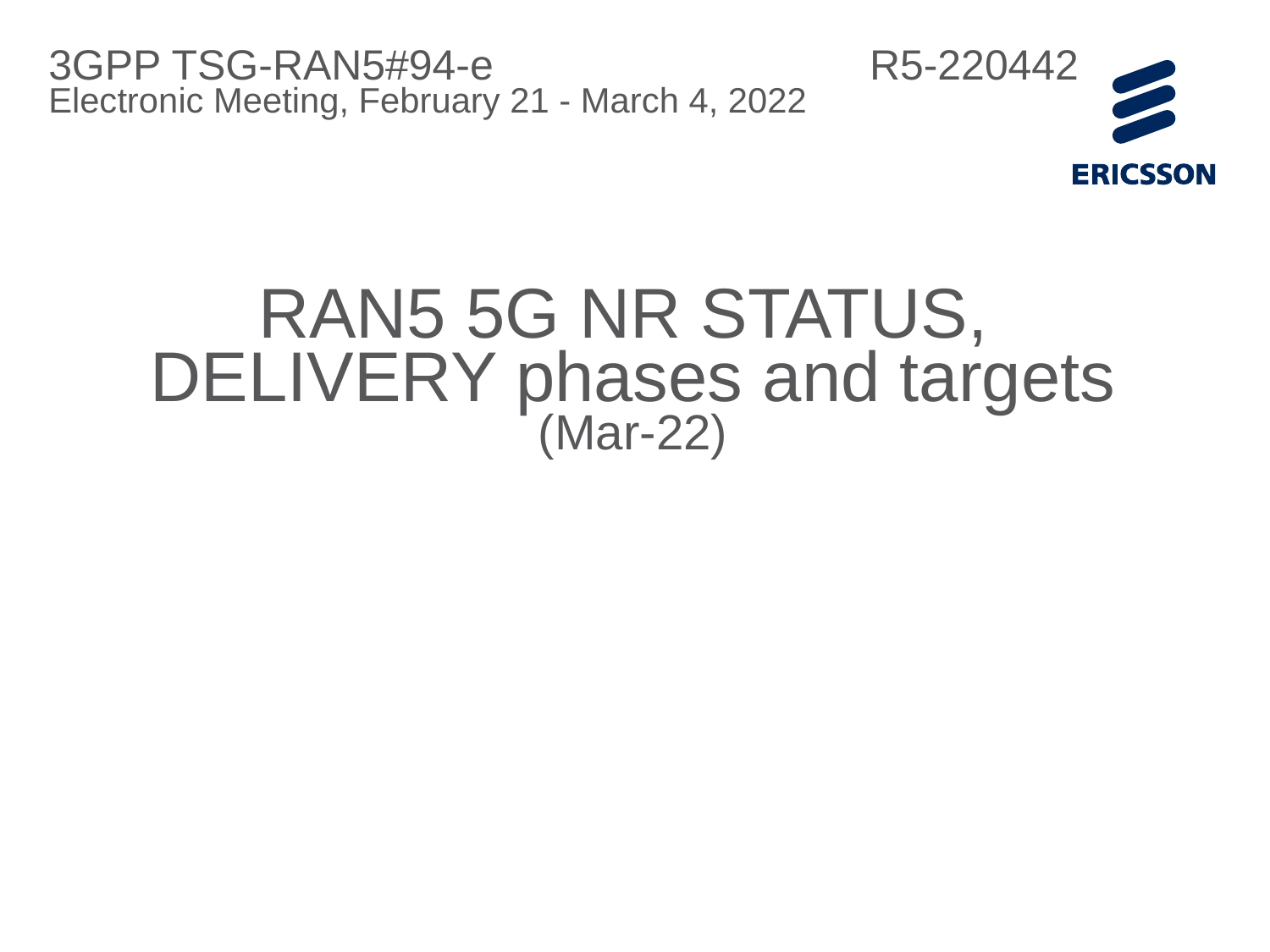

3GPP TSG-RAN5#94-e		     	     R5-220442
Electronic Meeting, February 21 - March 4, 2022
# RAN5 5G NR STATUS, DELIVERY phases and targets (Mar-22)